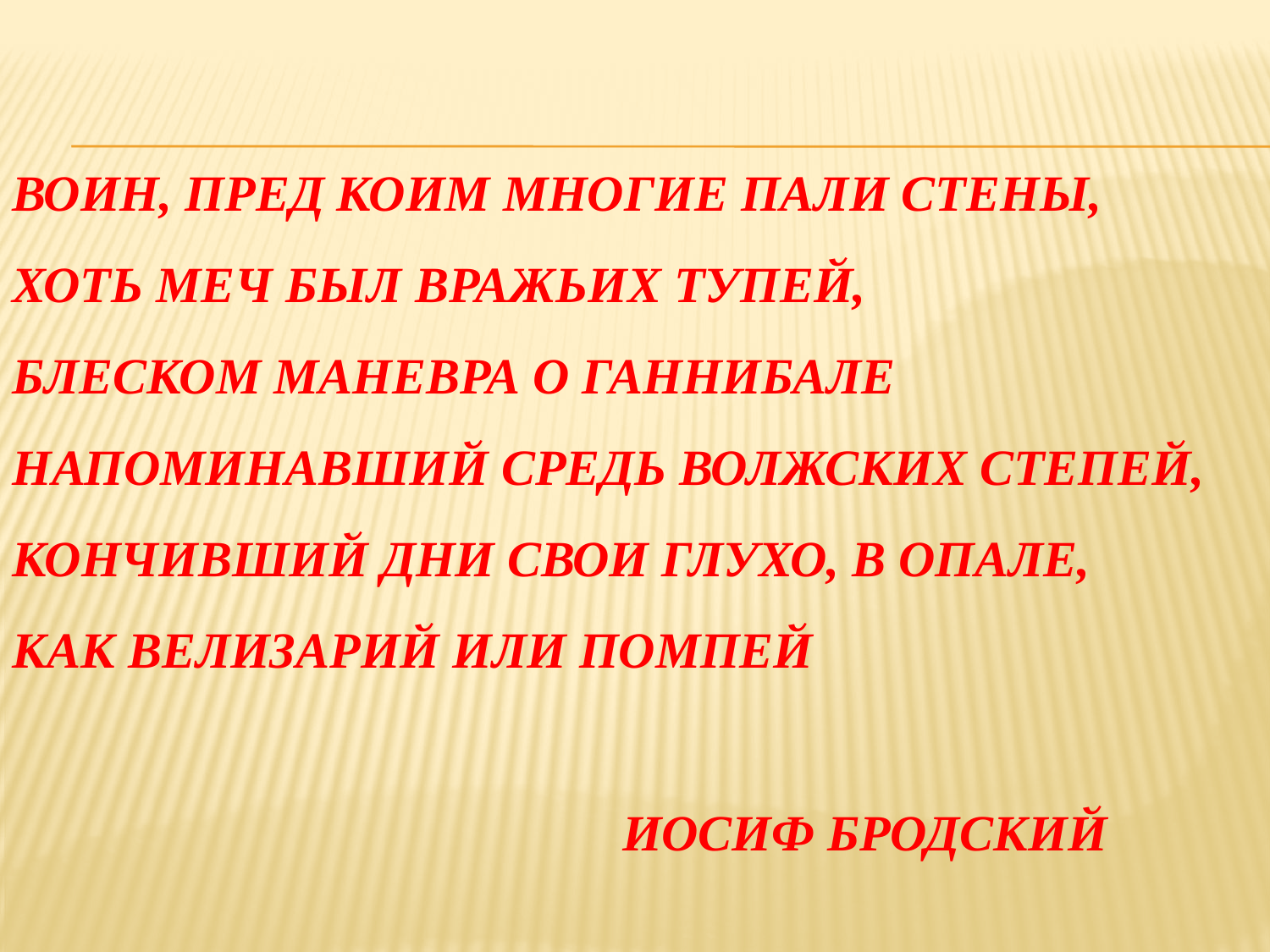

# Воин, пред коим многие пали стены, хоть меч был вражьих тупей, блеском маневра о Ганнибале напоминавший средь волжских степей, Кончивший дни свои глухо, в опале, как Велизарий или Помпей Иосиф Бродский